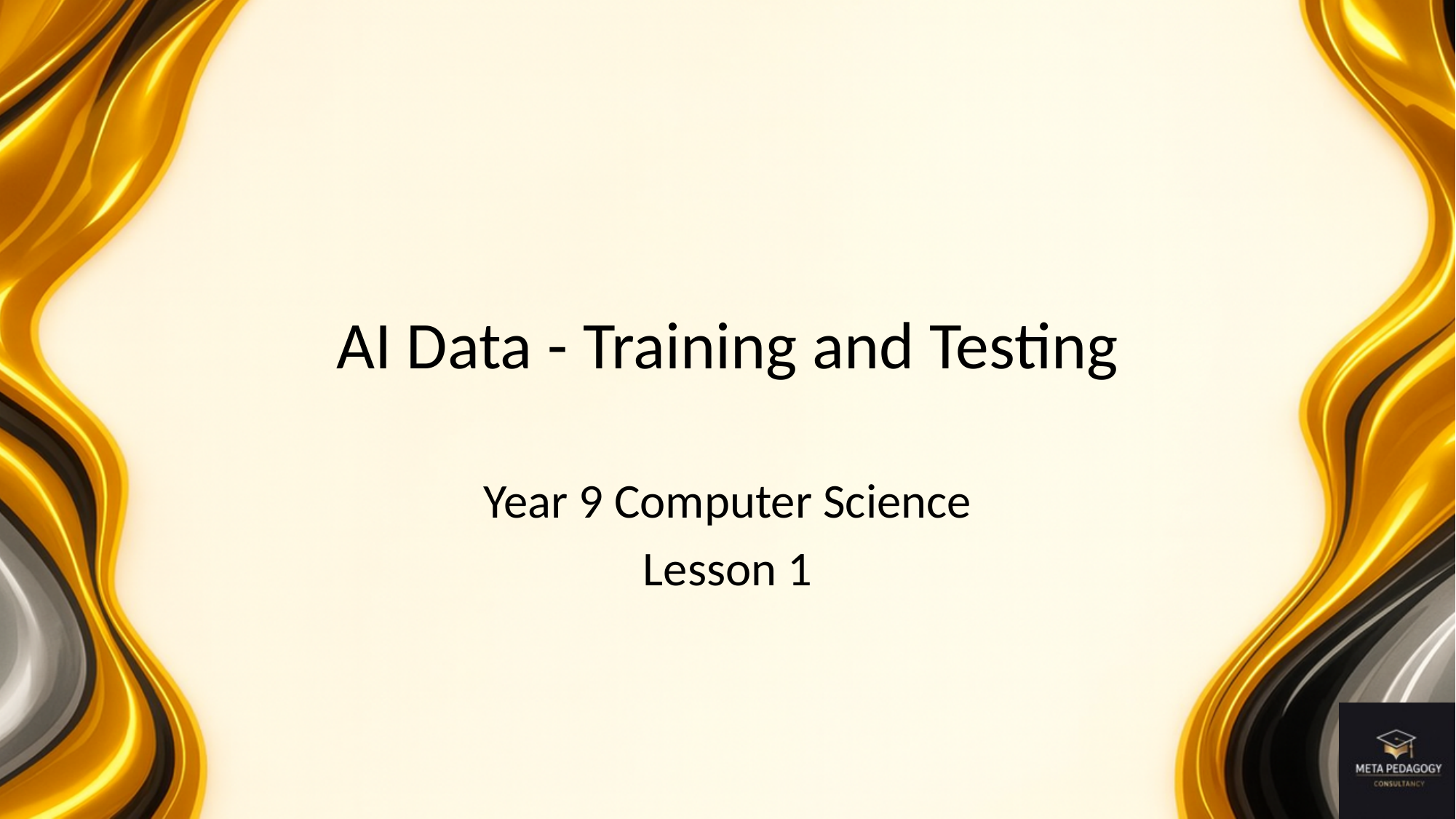

# AI Data - Training and Testing
Year 9 Computer Science
Lesson 1